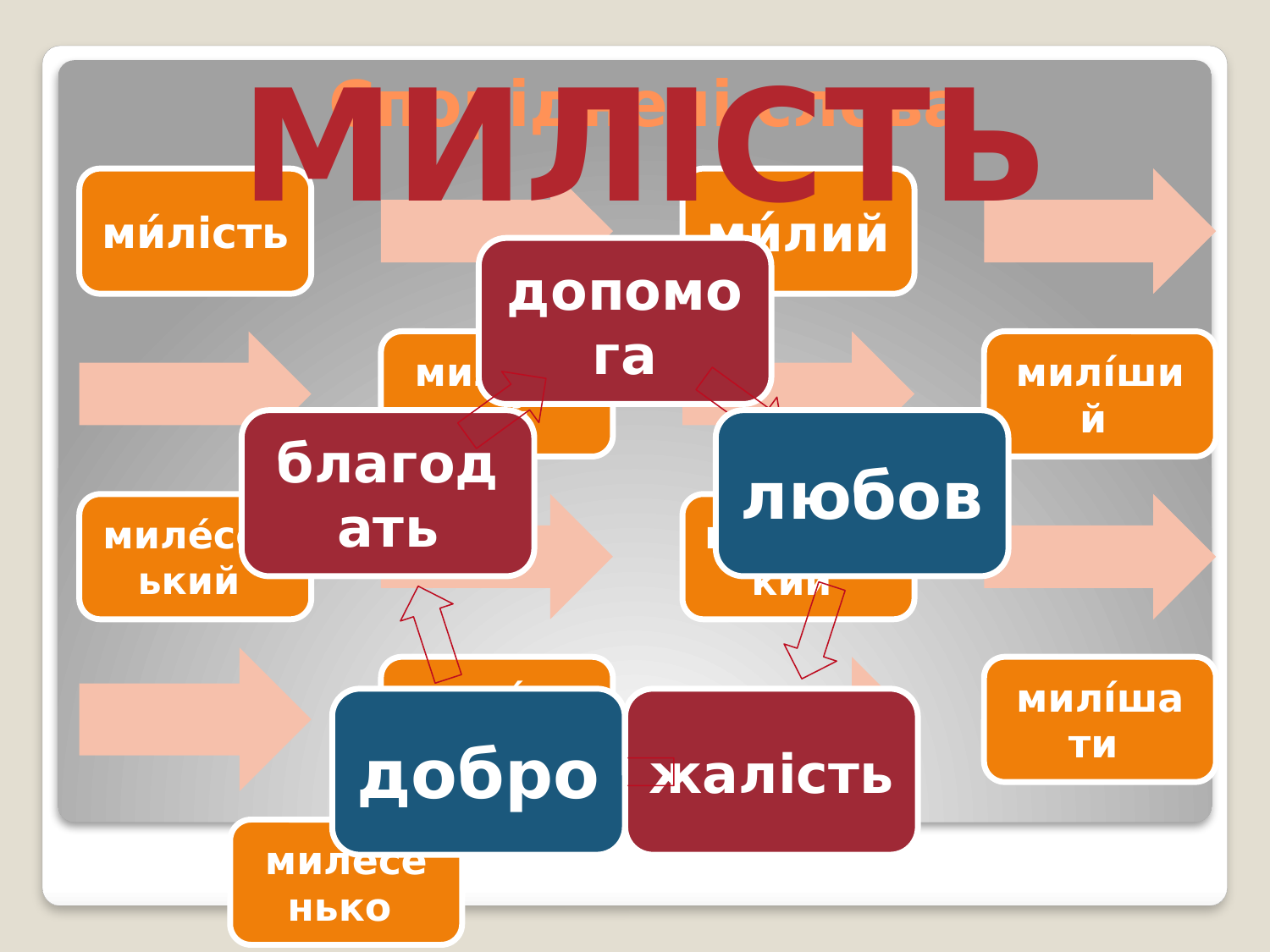

# Споріднені слова
МИЛІСТЬ
ми́лість
ми́лий
милі́ший
милі́шати
миле́нько
миле́сенько
милі́сінький
жалість
любов
добро